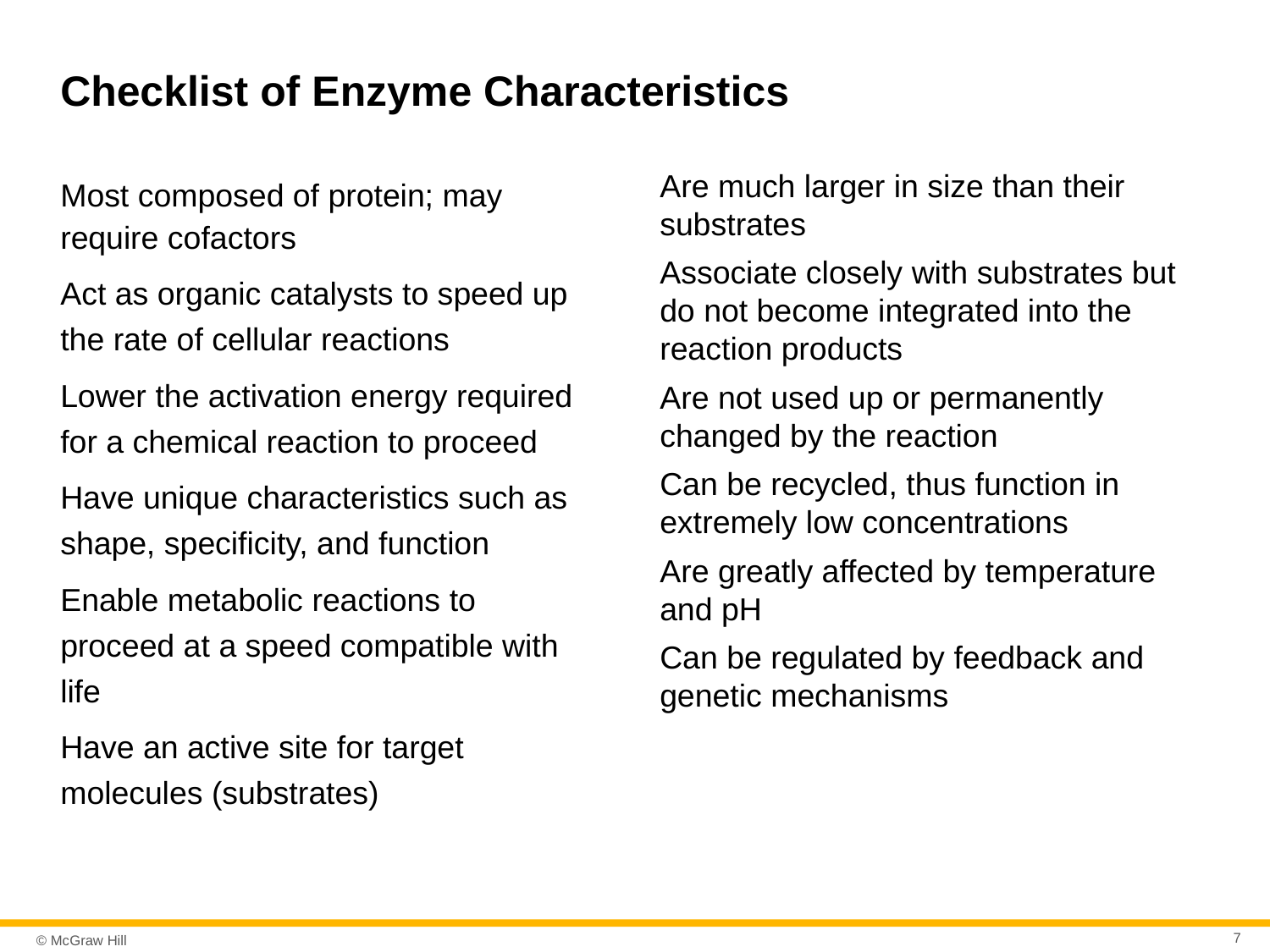

# Checklist of Enzyme Characteristics
Are much larger in size than their substrates
Associate closely with substrates but do not become integrated into the reaction products
Are not used up or permanently changed by the reaction
Can be recycled, thus function in extremely low concentrations
Are greatly affected by temperature and pH
Can be regulated by feedback and genetic mechanisms
Most composed of protein; may require cofactors
Act as organic catalysts to speed up the rate of cellular reactions
Lower the activation energy required for a chemical reaction to proceed
Have unique characteristics such as shape, specificity, and function
Enable metabolic reactions to proceed at a speed compatible with life
Have an active site for target molecules (substrates)